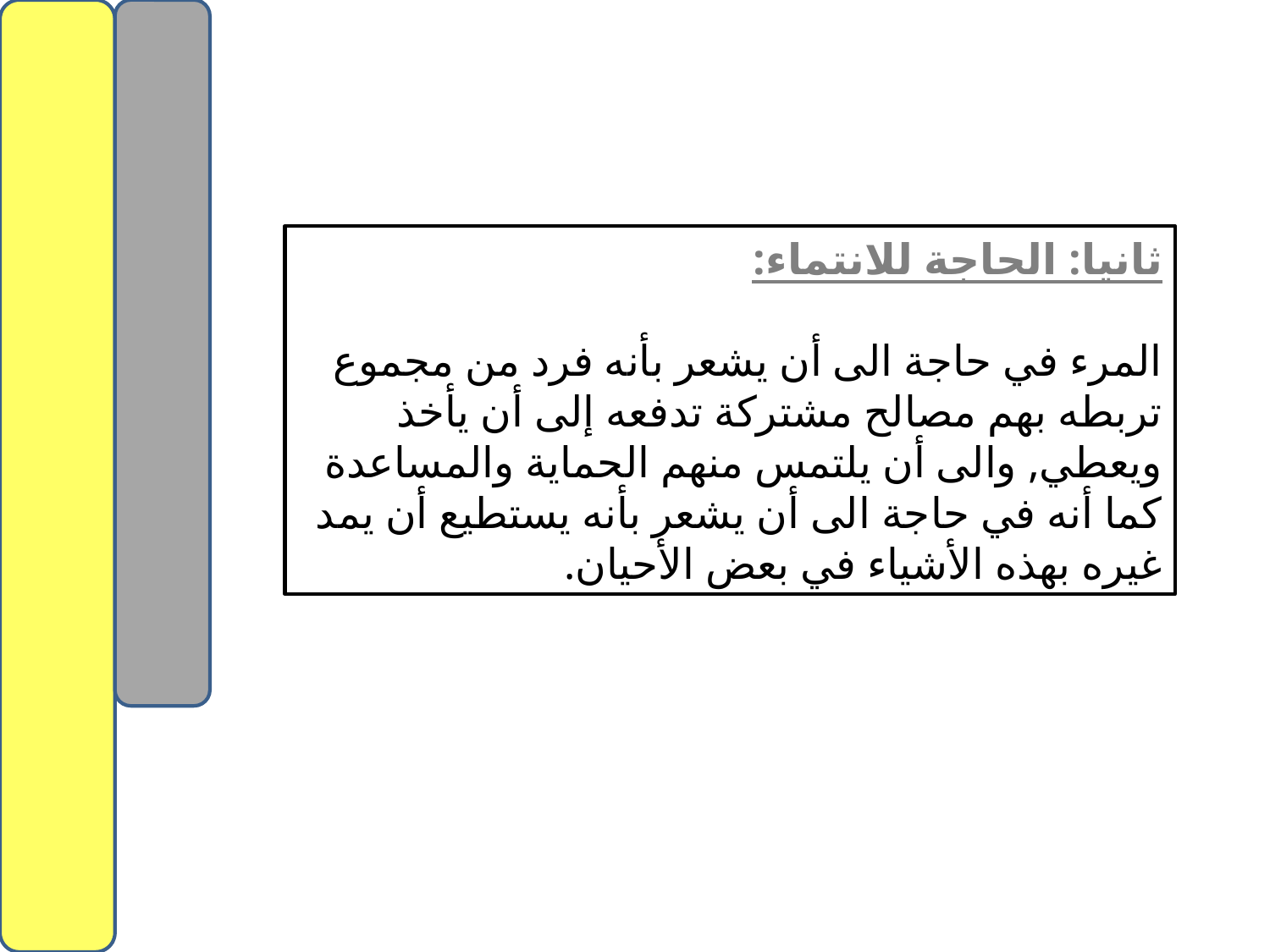

ثانيا: الحاجة للانتماء:

المرء في حاجة الى أن يشعر بأنه فرد من مجموع تربطه بهم مصالح مشتركة تدفعه إلى أن يأخذ ويعطي, والى أن يلتمس منهم الحماية والمساعدة كما أنه في حاجة الى أن يشعر بأنه يستطيع أن يمد غيره بهذه الأشياء في بعض الأحيان.